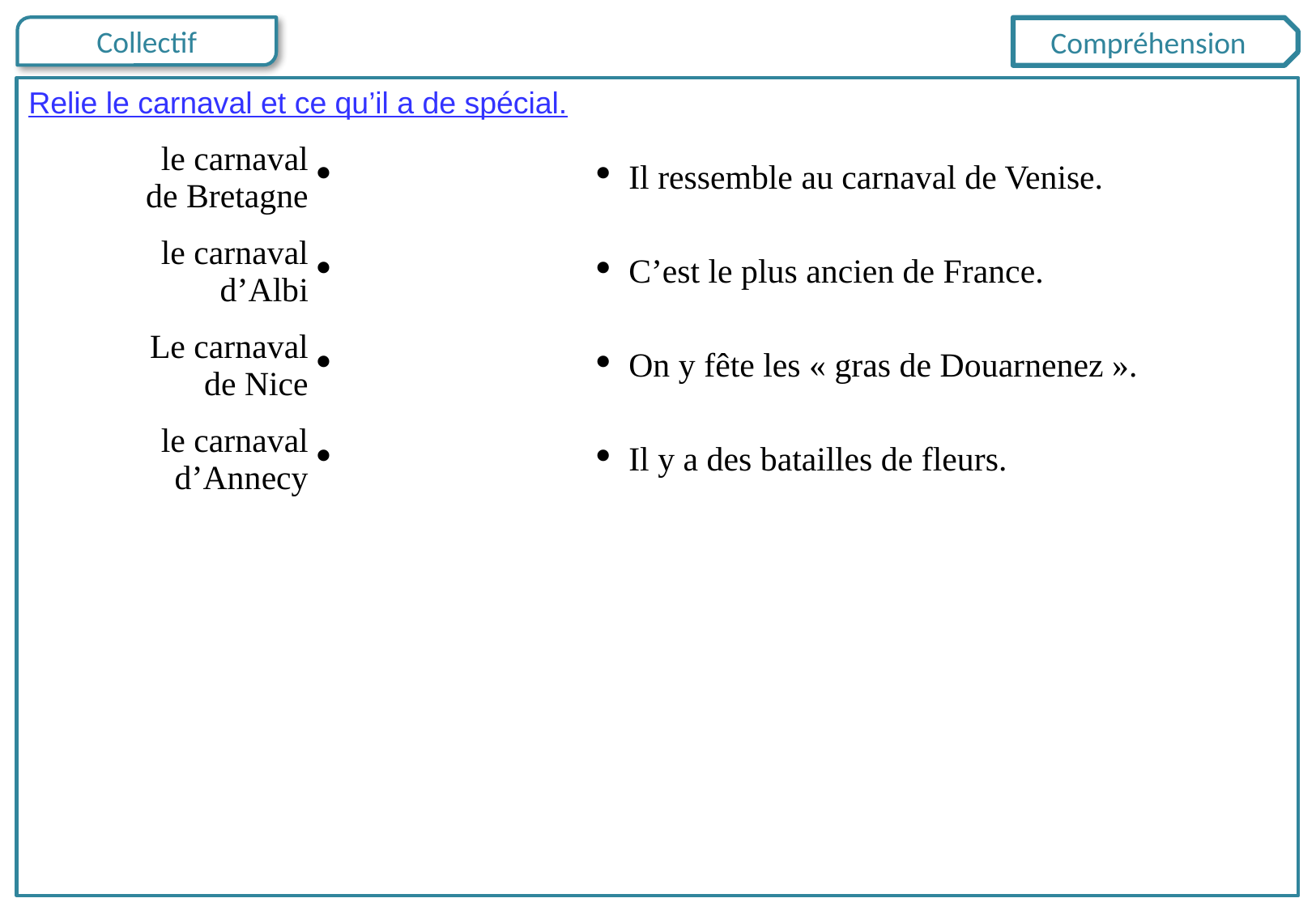

Compréhension
Relie le carnaval et ce qu’il a de spécial.
| le carnaval de Bretagne | • |  | • | Il ressemble au carnaval de Venise. |
| --- | --- | --- | --- | --- |
| le carnaval d’Albi | • |  | • | C’est le plus ancien de France. |
| Le carnaval de Nice | • |  | • | On y fête les « gras de Douarnenez ». |
| le carnaval d’Annecy | • |  | • | Il y a des batailles de fleurs. |